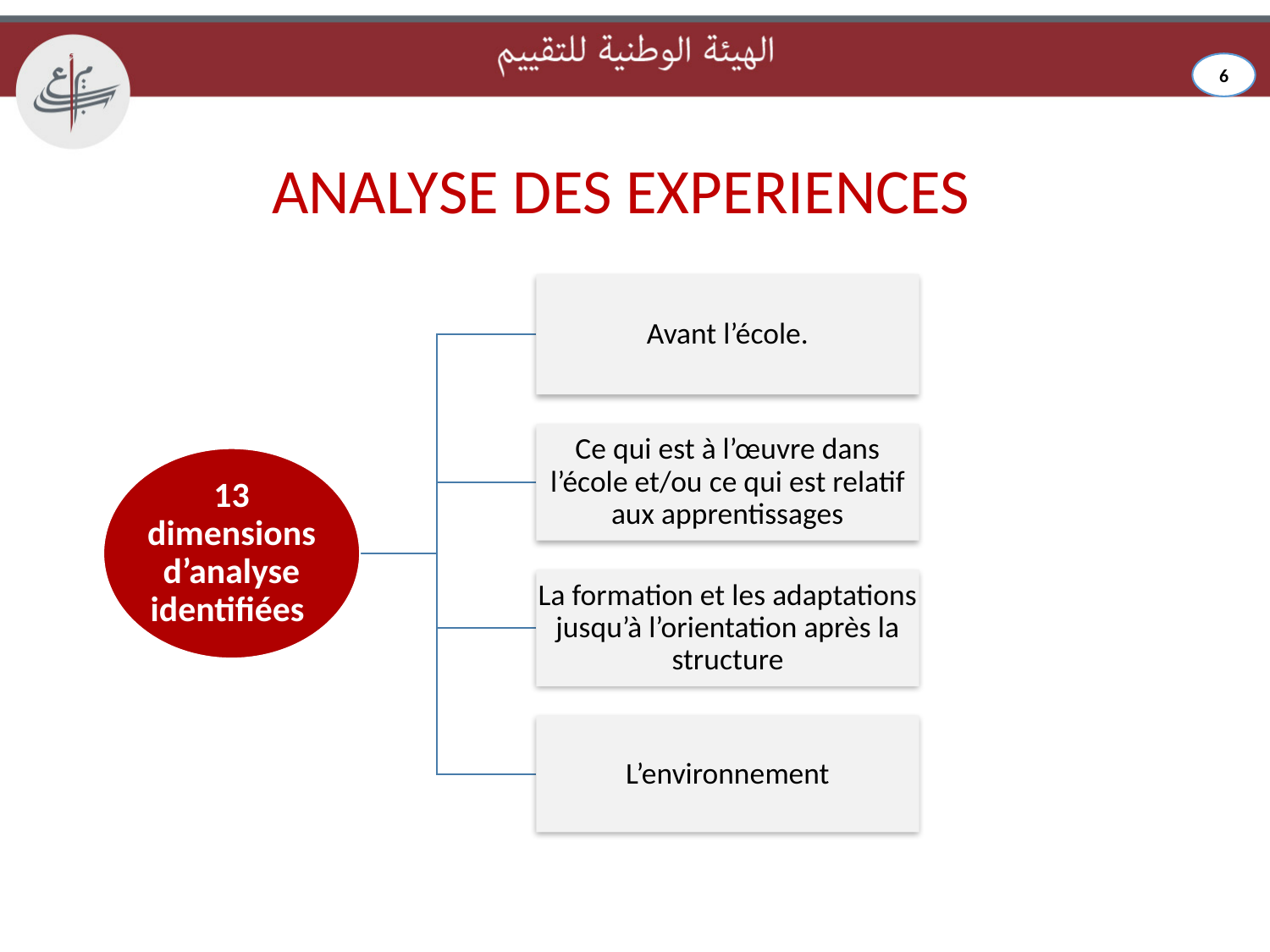

6
ANALYSE DES EXPERIENCES

13 dimensions d’analyse identifiées
Avant l’école.
Ce qui est à l’œuvre dans l’école et/ou ce qui est relatif aux apprentissages
La formation et les adaptations jusqu’à l’orientation après la structure
L’environnement